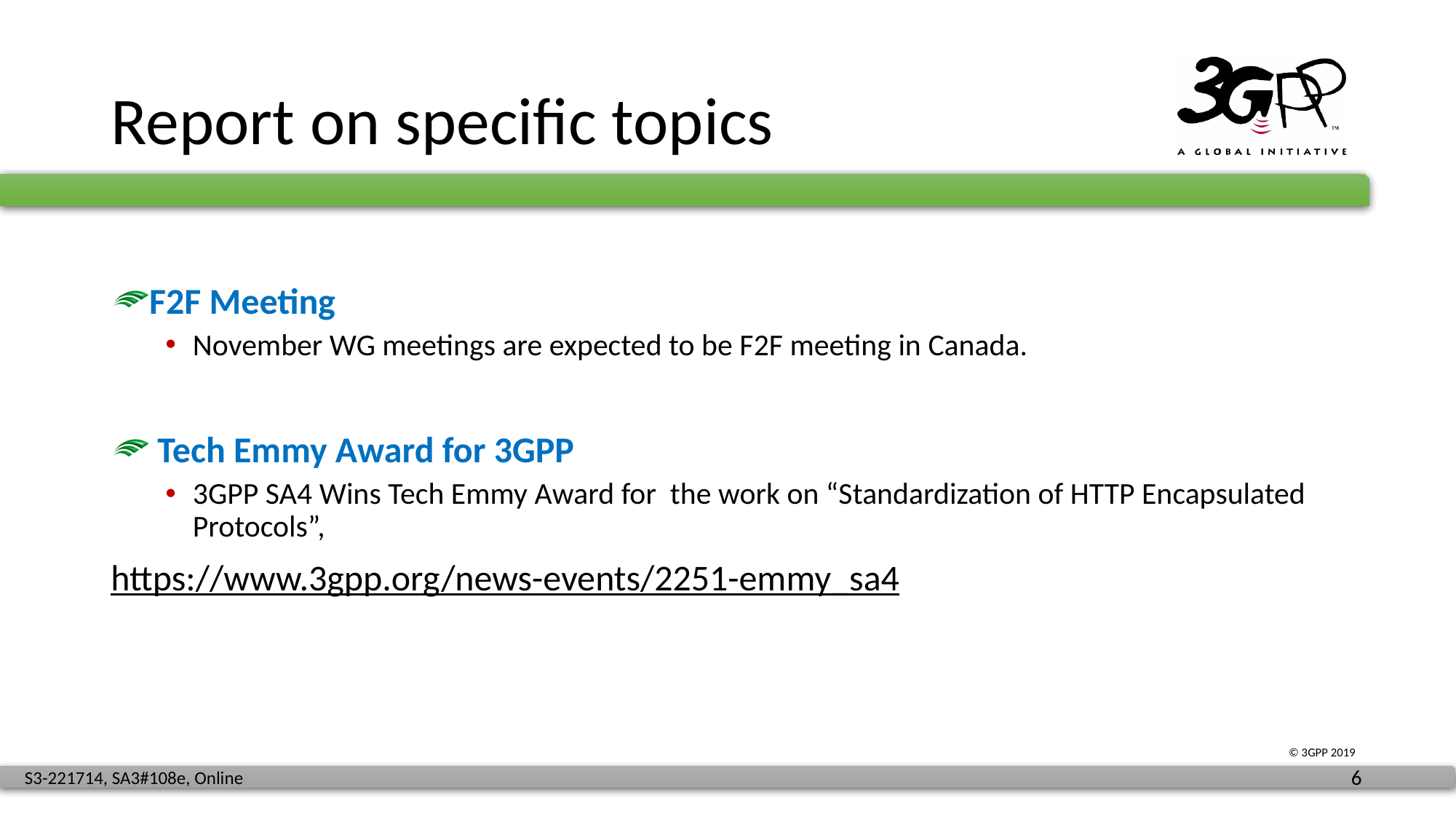

# Report on specific topics

F2F Meeting
November WG meetings are expected to be F2F meeting in Canada.

 Tech Emmy Award for 3GPP
3GPP SA4 Wins Tech Emmy Award for  the work on “Standardization of HTTP Encapsulated Protocols”,
https://www.3gpp.org/news-events/2251-emmy_sa4